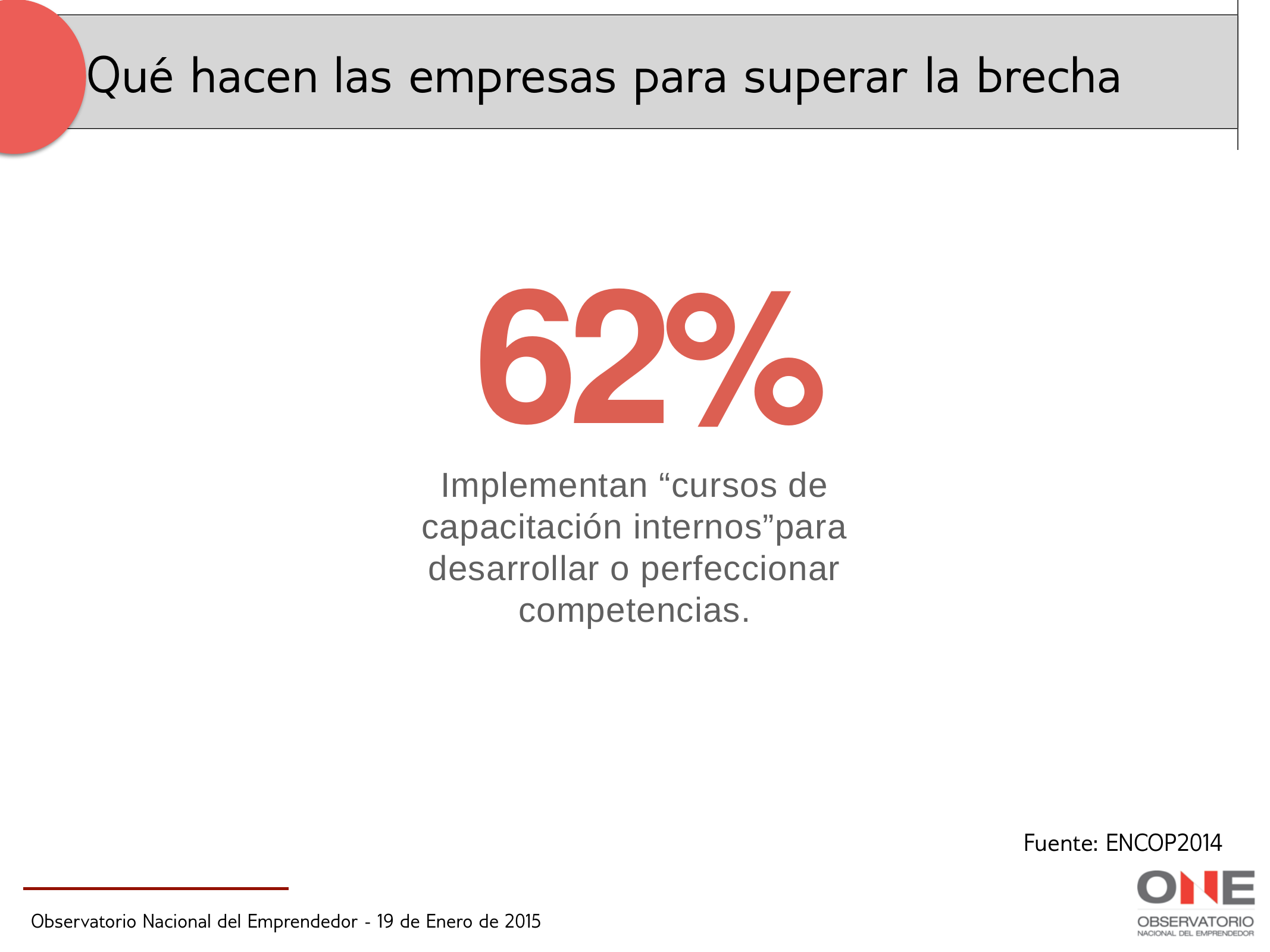

Qué hacen las empresas para superar la brecha
62%
Implementan “cursos de capacitación internos”para desarrollar o perfeccionar competencias.
Fuente: ENCOP2014